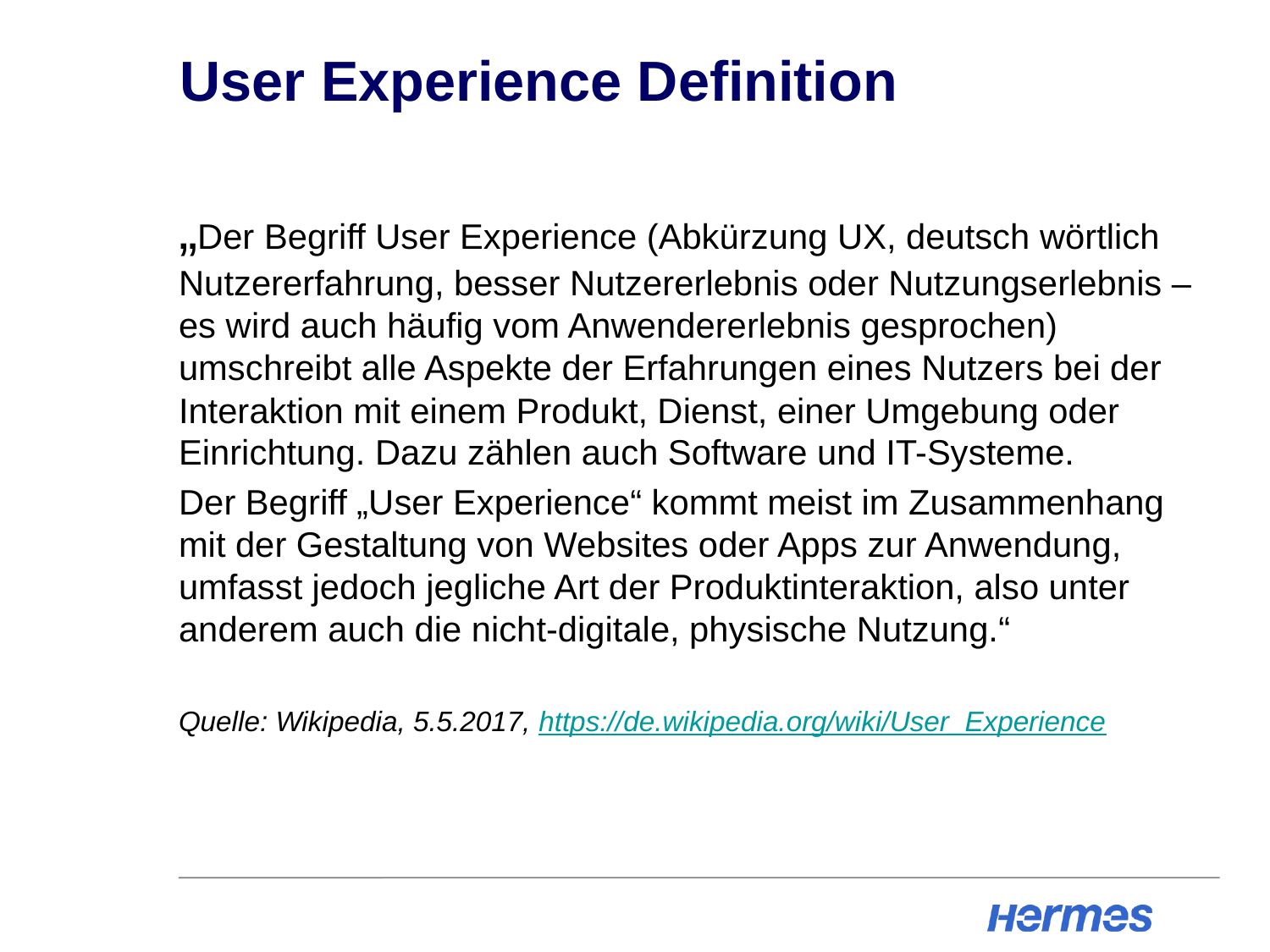

# User Experience Definition
„Der Begriff User Experience (Abkürzung UX, deutsch wörtlich Nutzererfahrung, besser Nutzererlebnis oder Nutzungserlebnis – es wird auch häufig vom Anwendererlebnis gesprochen) umschreibt alle Aspekte der Erfahrungen eines Nutzers bei der Interaktion mit einem Produkt, Dienst, einer Umgebung oder Einrichtung. Dazu zählen auch Software und IT-Systeme.
Der Begriff „User Experience“ kommt meist im Zusammenhang mit der Gestaltung von Websites oder Apps zur Anwendung, umfasst jedoch jegliche Art der Produktinteraktion, also unter anderem auch die nicht-digitale, physische Nutzung.“

Quelle: Wikipedia, 5.5.2017, https://de.wikipedia.org/wiki/User_Experience